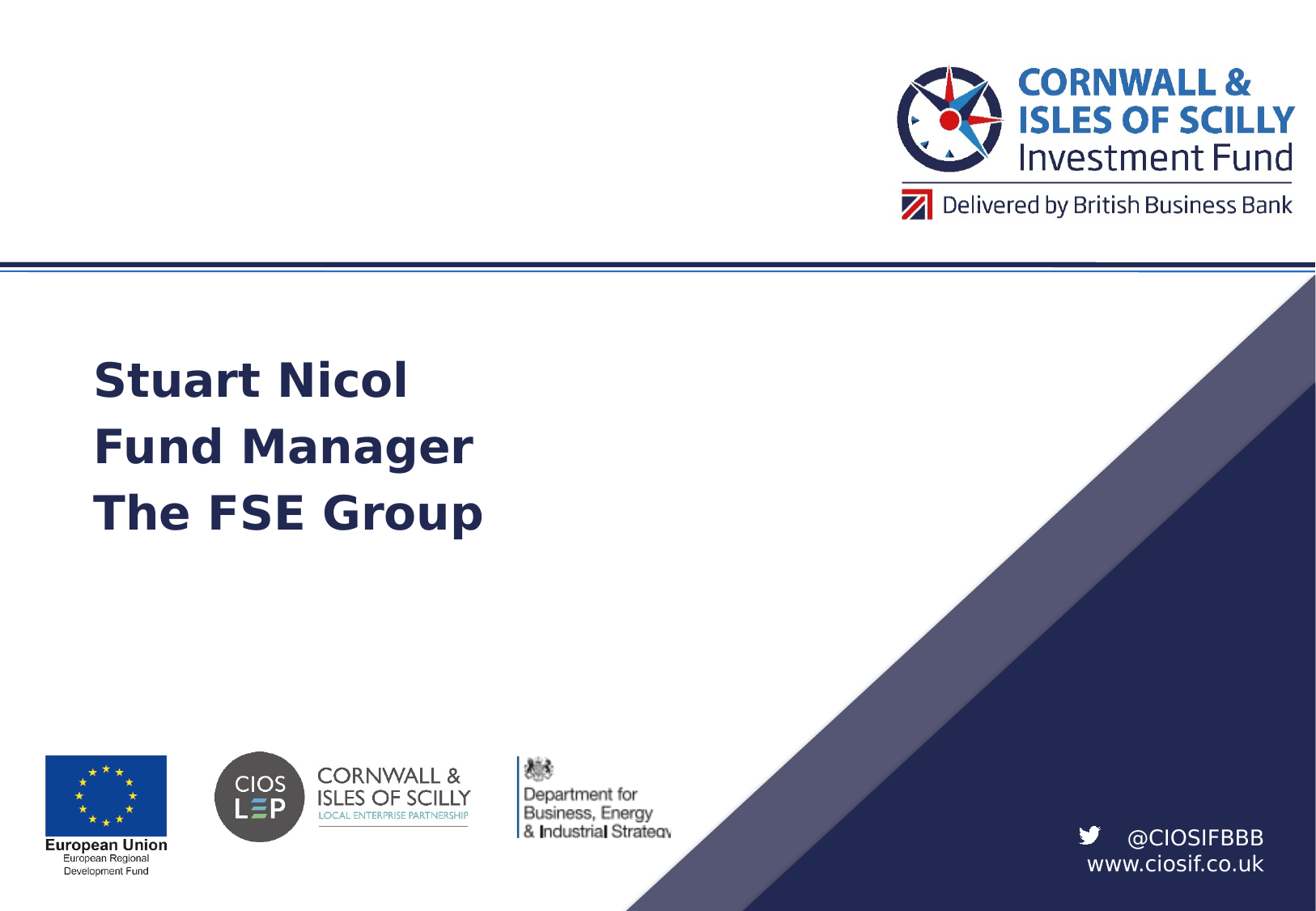

#
Stuart Nicol
Fund Manager
The FSE Group